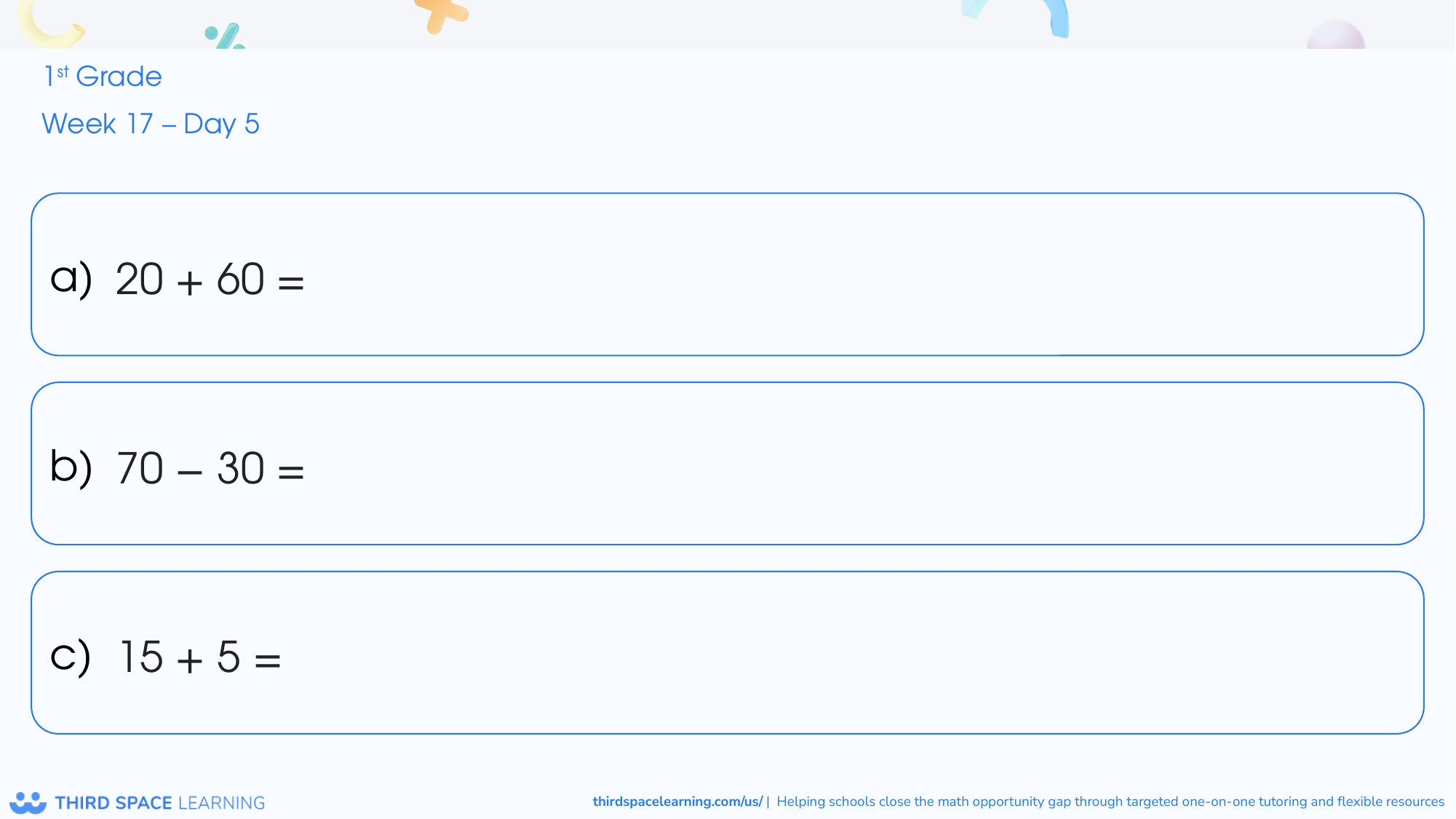

1st Grade
Week 17 – Day 5
20 + 60 =
70 − 30 =
15 + 5 =